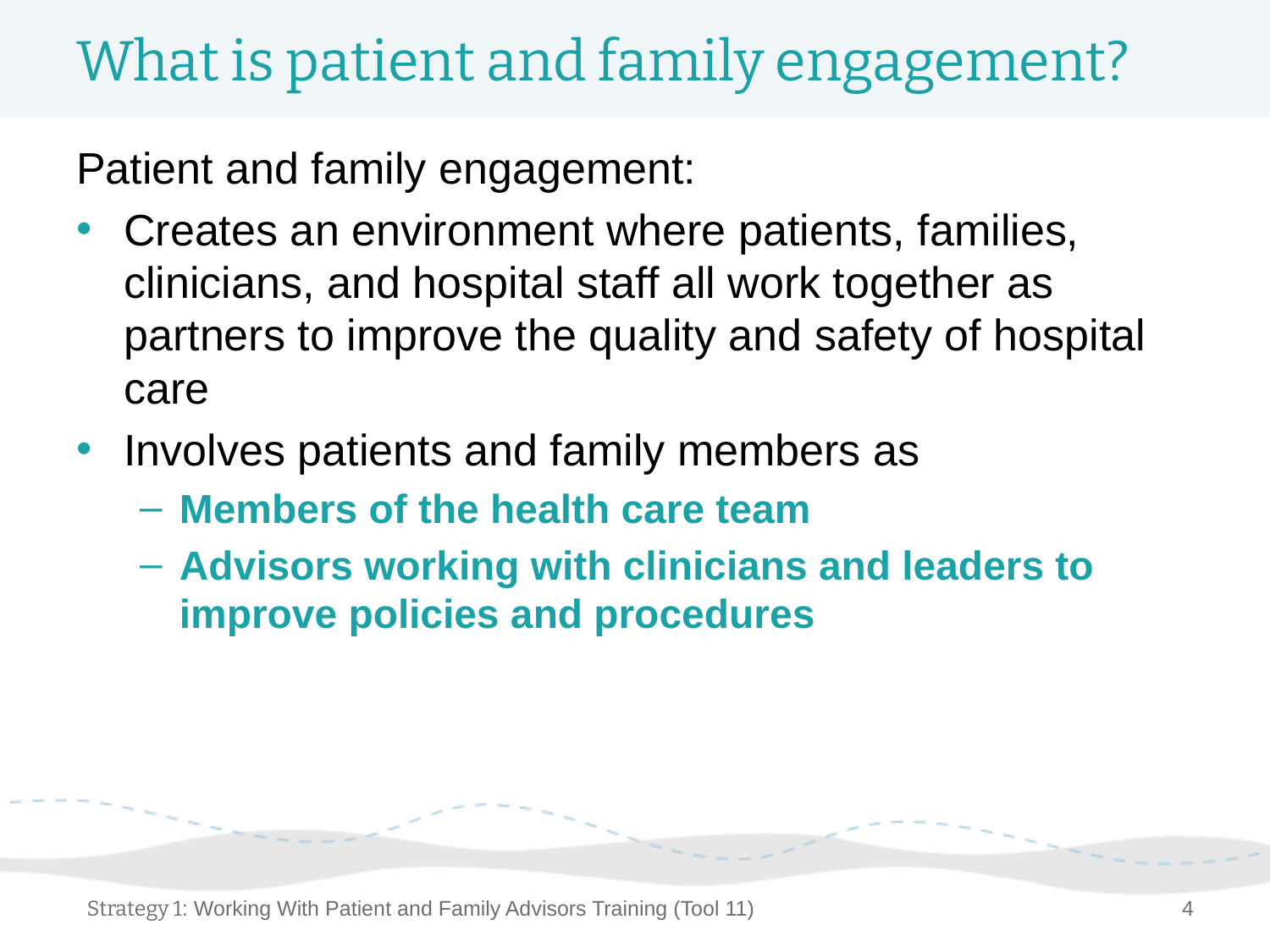

# What is patient and family engagement?
Patient and family engagement:
Creates an environment where patients, families, clinicians, and hospital staff all work together as partners to improve the quality and safety of hospital care
Involves patients and family members as
Members of the health care team
Advisors working with clinicians and leaders to improve policies and procedures
Strategy 1: Working With Patient and Family Advisors Training (Tool 11)
4